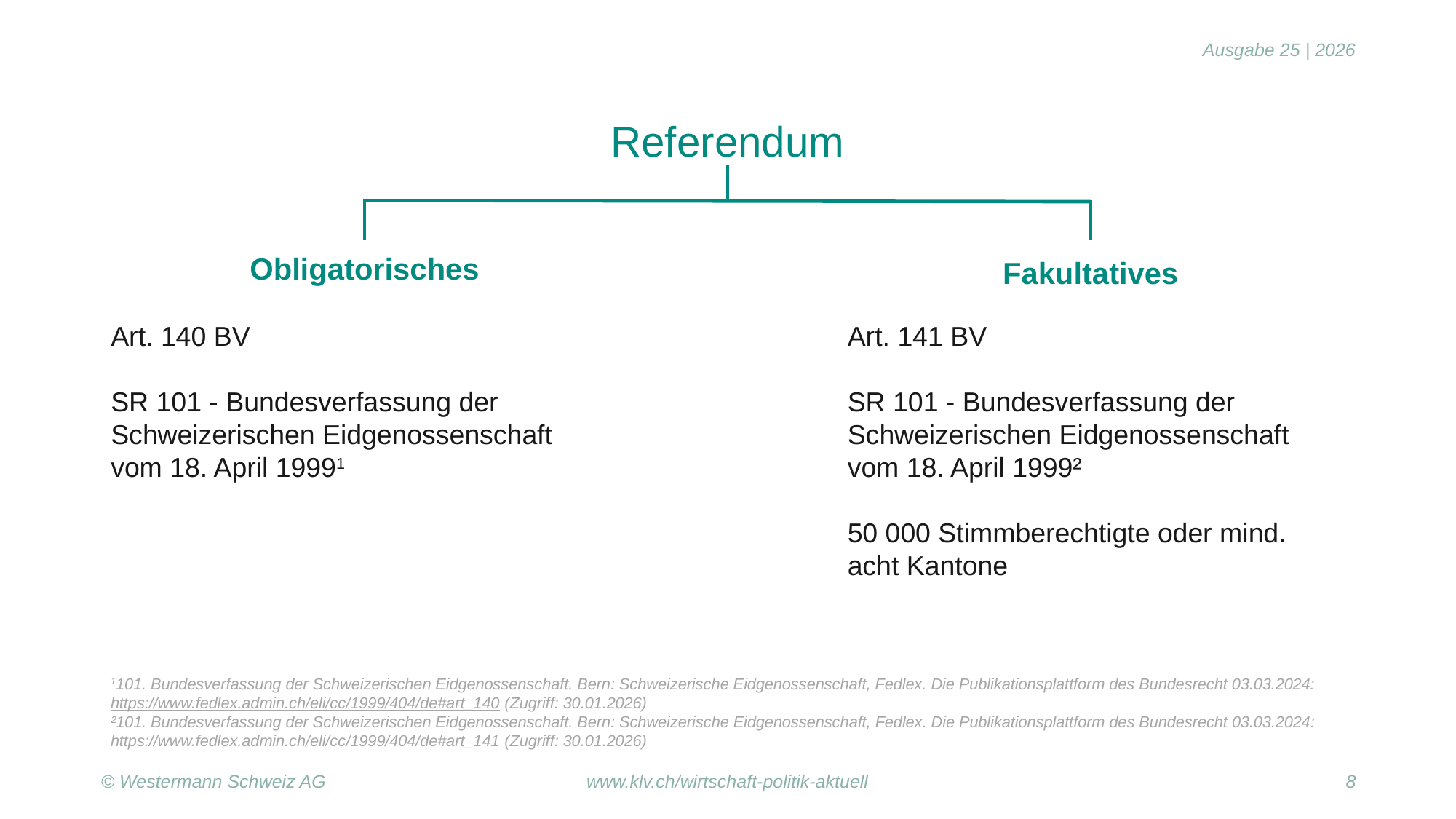

Referendum
Obligatorisches

Fakultatives
Art. 140 BV

SR 101 - Bundesverfassung der Schweizerischen Eidgenossenschaft vom 18. April 19991
Art. 141 BV

SR 101 - Bundesverfassung der Schweizerischen Eidgenossenschaft vom 18. April 1999²

50 000 Stimmberechtigte oder mind. acht Kantone
1101. Bundesverfassung der Schweizerischen Eidgenossenschaft. Bern: Schweizerische Eidgenossenschaft, Fedlex. Die Publikationsplattform des Bundesrecht 03.03.2024:  https://www.fedlex.admin.ch/eli/cc/1999/404/de#art_140 (Zugriff: 30.01.2026)
²101. Bundesverfassung der Schweizerischen Eidgenossenschaft. Bern: Schweizerische Eidgenossenschaft, Fedlex. Die Publikationsplattform des Bundesrecht 03.03.2024:  https://www.fedlex.admin.ch/eli/cc/1999/404/de#art_141 (Zugriff: 30.01.2026)